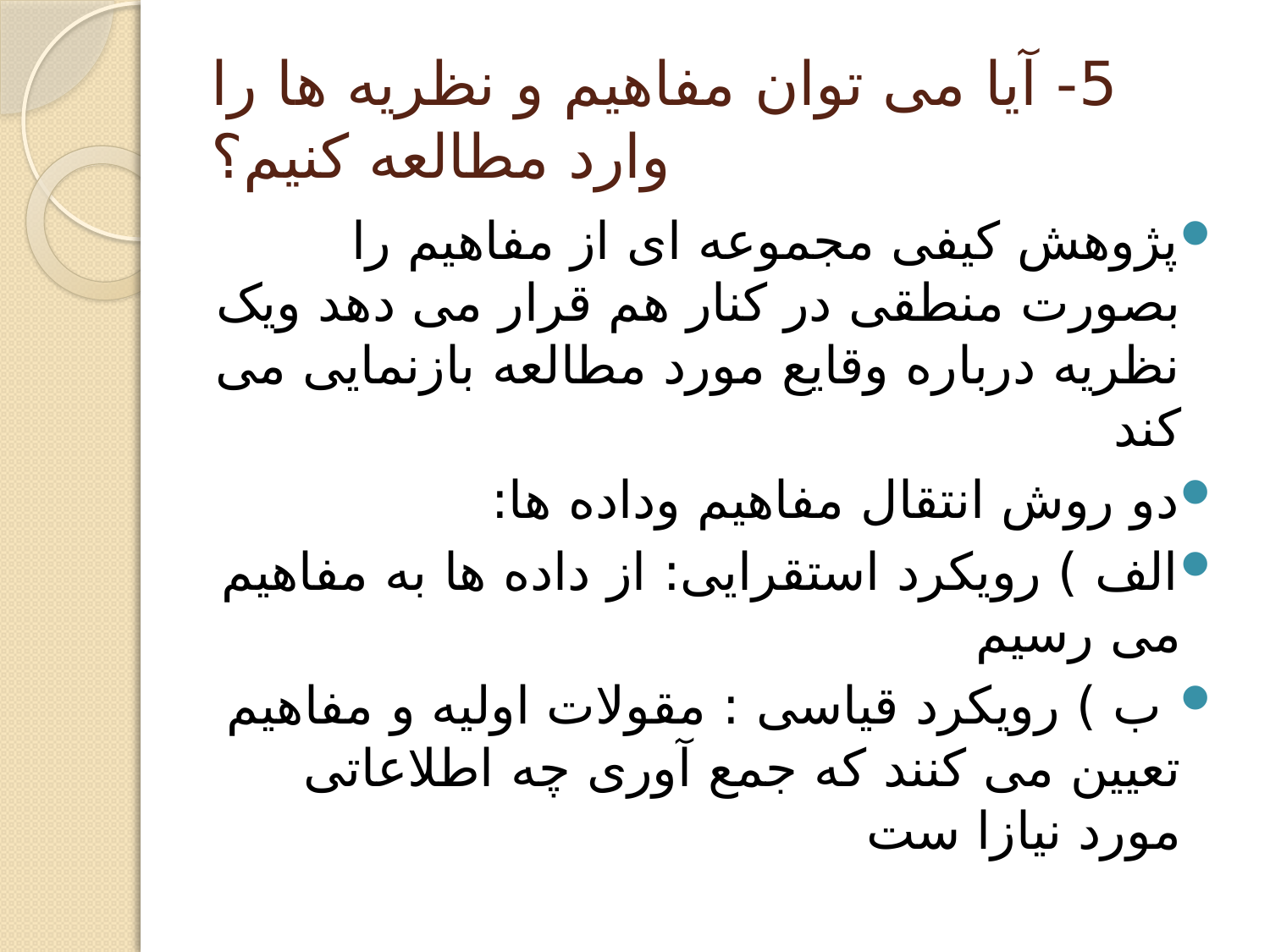

# 5- آیا می توان مفاهیم و نظریه ها را وارد مطالعه کنیم؟
پژوهش کیفی مجموعه ای از مفاهیم را بصورت منطقی در کنار هم قرار می دهد ویک نظریه درباره وقایع مورد مطالعه بازنمایی می کند
دو روش انتقال مفاهیم وداده ها:
الف ) رویکرد استقرایی: از داده ها به مفاهیم می رسیم
 ب ) رویکرد قیاسی : مقولات اولیه و مفاهیم تعیین می کنند که جمع آوری چه اطلاعاتی مورد نیازا ست